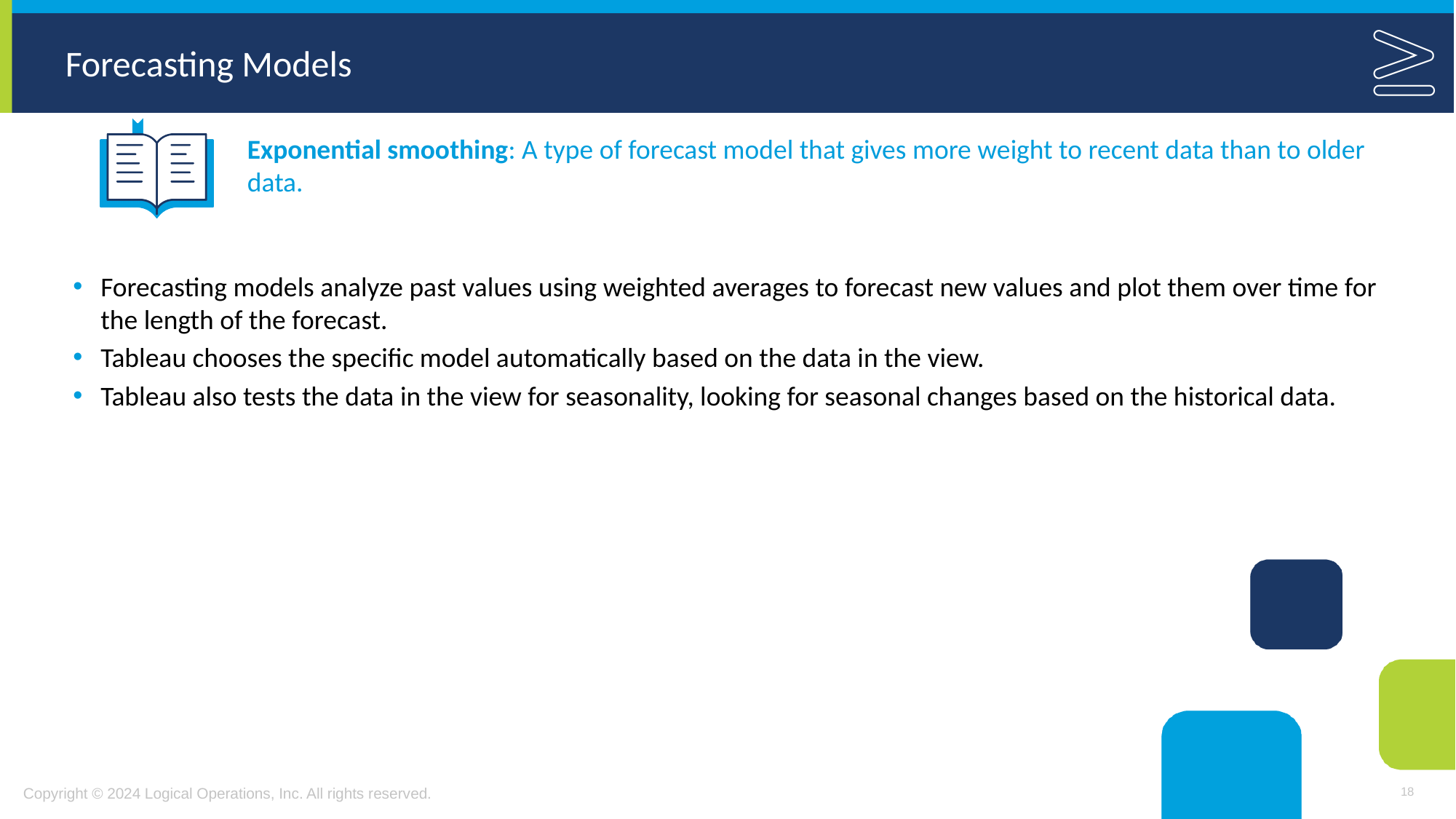

# Forecasting Models
Exponential smoothing: A type of forecast model that gives more weight to recent data than to older data.
Forecasting models analyze past values using weighted averages to forecast new values and plot them over time for the length of the forecast.
Tableau chooses the specific model automatically based on the data in the view.
Tableau also tests the data in the view for seasonality, looking for seasonal changes based on the historical data.
18